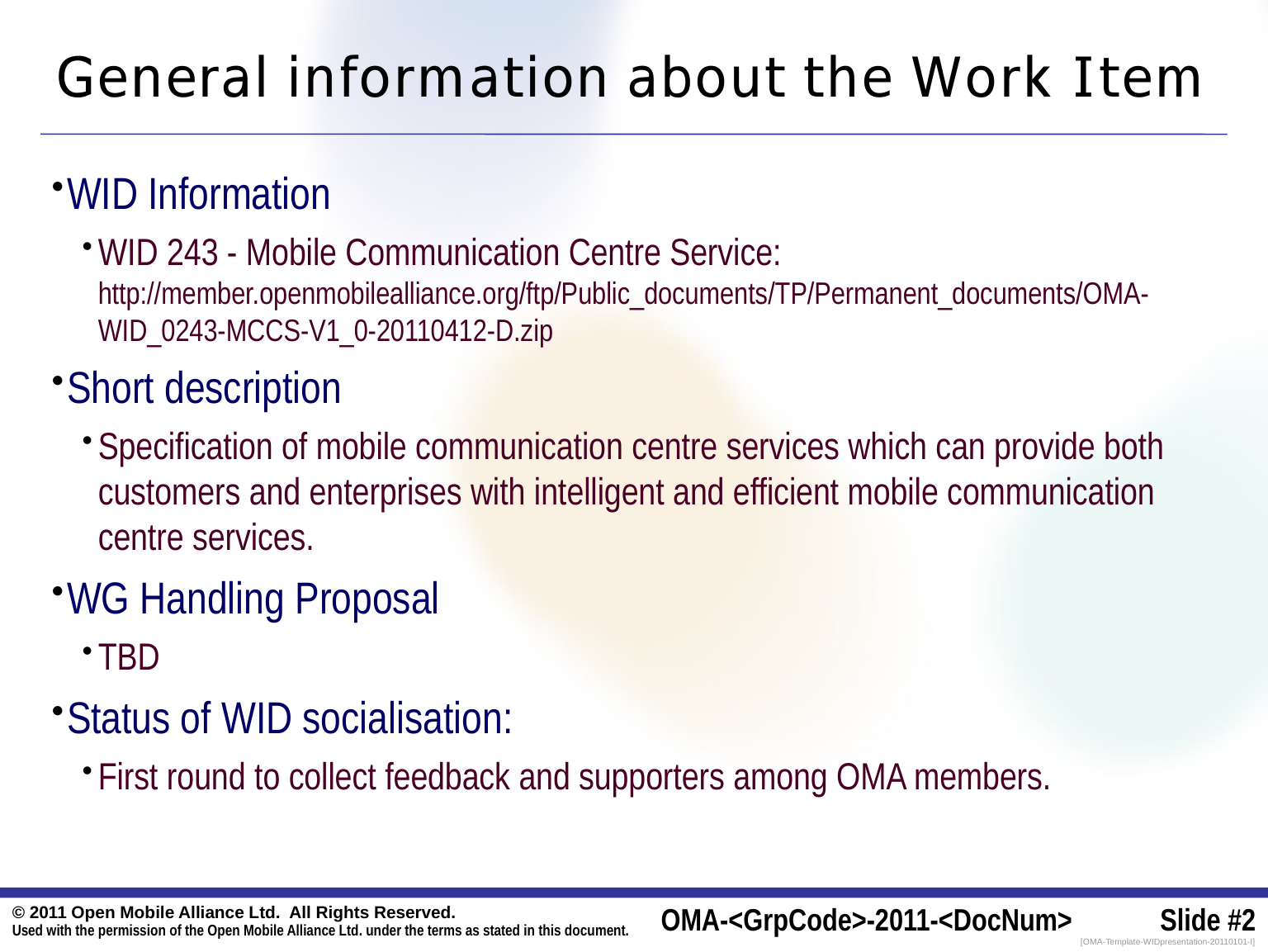

# General information about the Work Item
WID Information
WID 243 - Mobile Communication Centre Service: http://member.openmobilealliance.org/ftp/Public_documents/TP/Permanent_documents/OMA-WID_0243-MCCS-V1_0-20110412-D.zip
Short description
Specification of mobile communication centre services which can provide both customers and enterprises with intelligent and efficient mobile communication centre services.
WG Handling Proposal
TBD
Status of WID socialisation:
First round to collect feedback and supporters among OMA members.